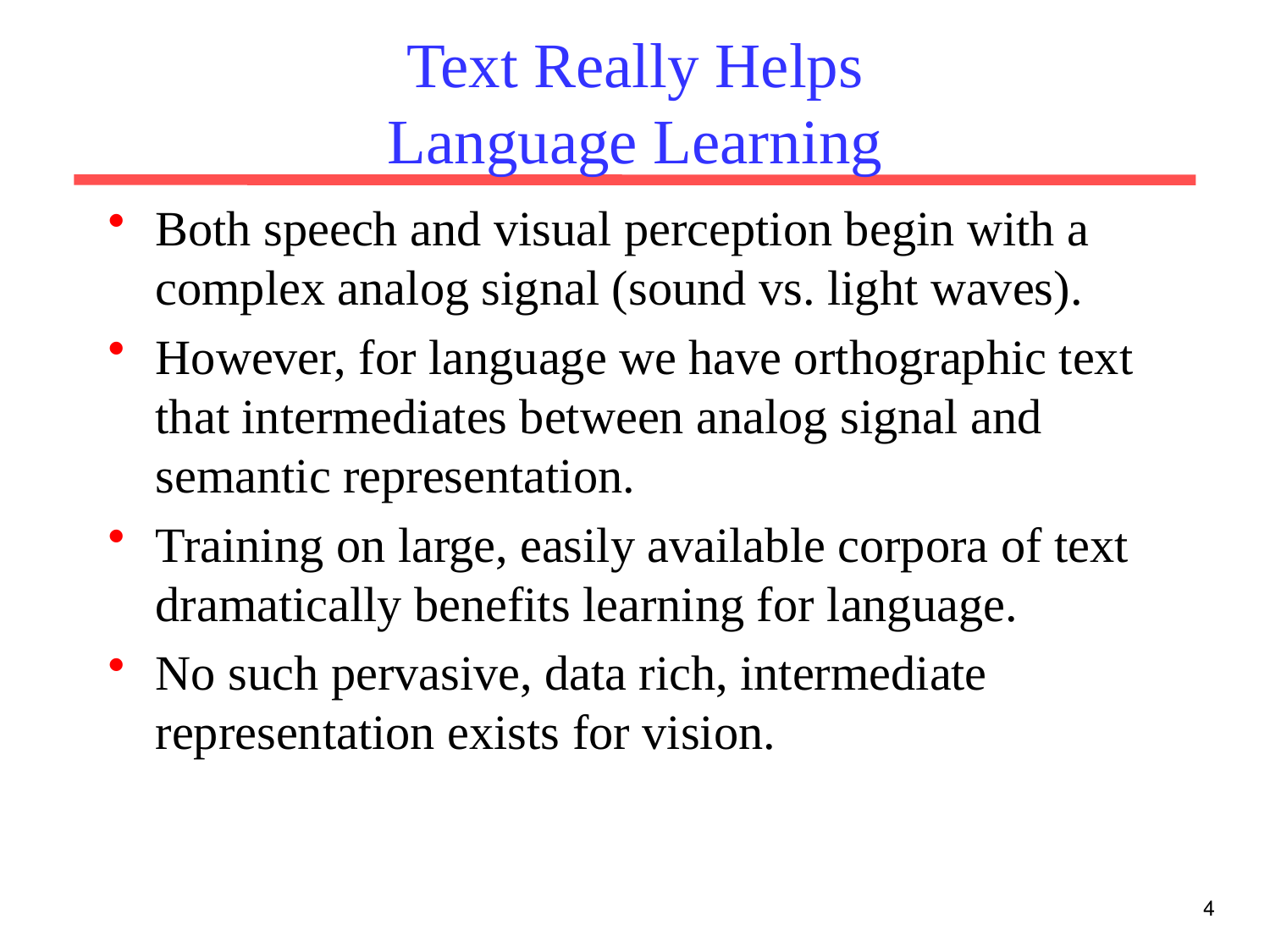

# Text Really Helps Language Learning
Both speech and visual perception begin with a complex analog signal (sound vs. light waves).
However, for language we have orthographic text that intermediates between analog signal and semantic representation.
Training on large, easily available corpora of text dramatically benefits learning for language.
No such pervasive, data rich, intermediate representation exists for vision.
4